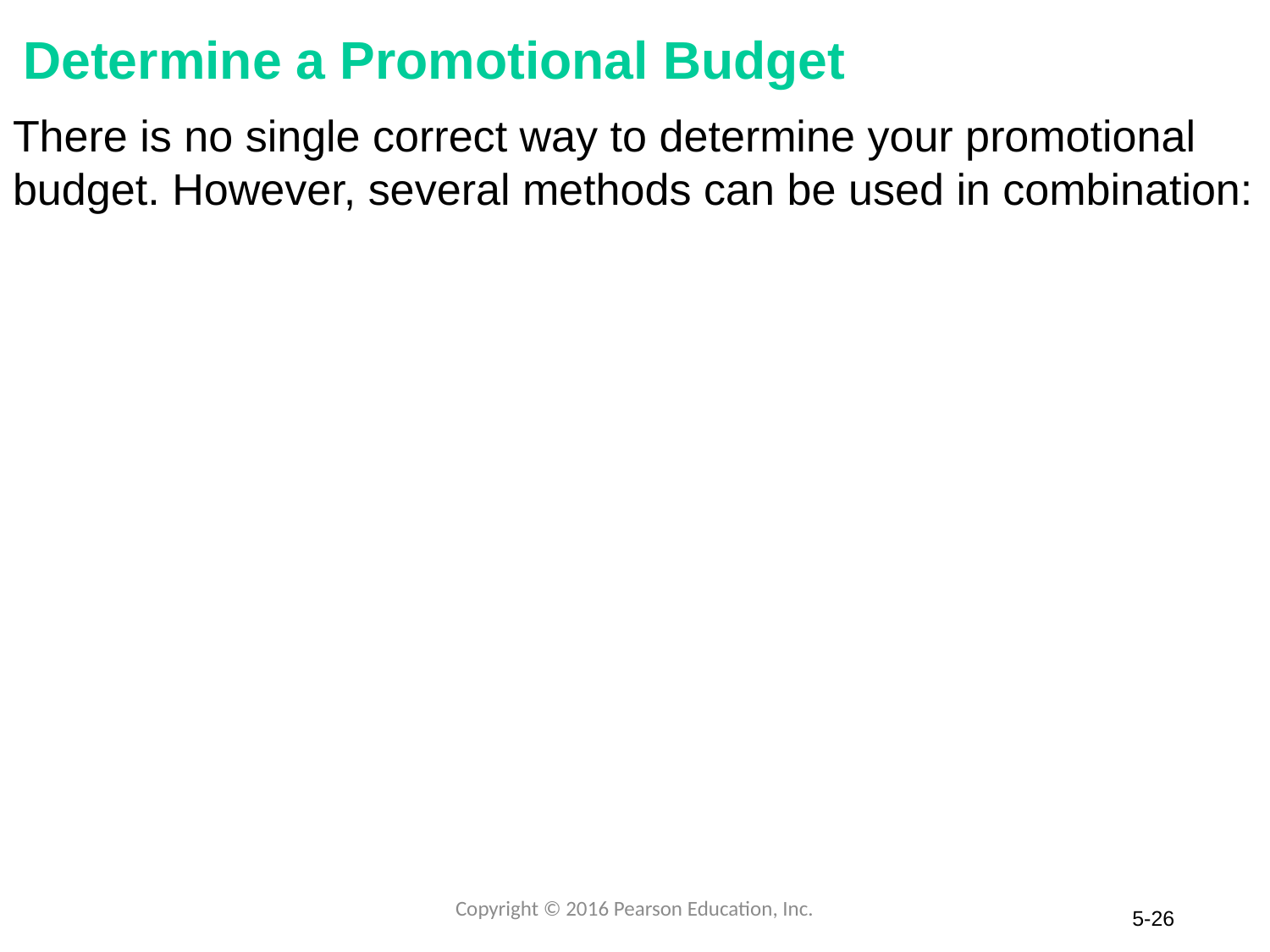

# Determine a Promotional Budget
There is no single correct way to determine your promotional budget. However, several methods can be used in combination:

Copyright © 2016 Pearson Education, Inc.